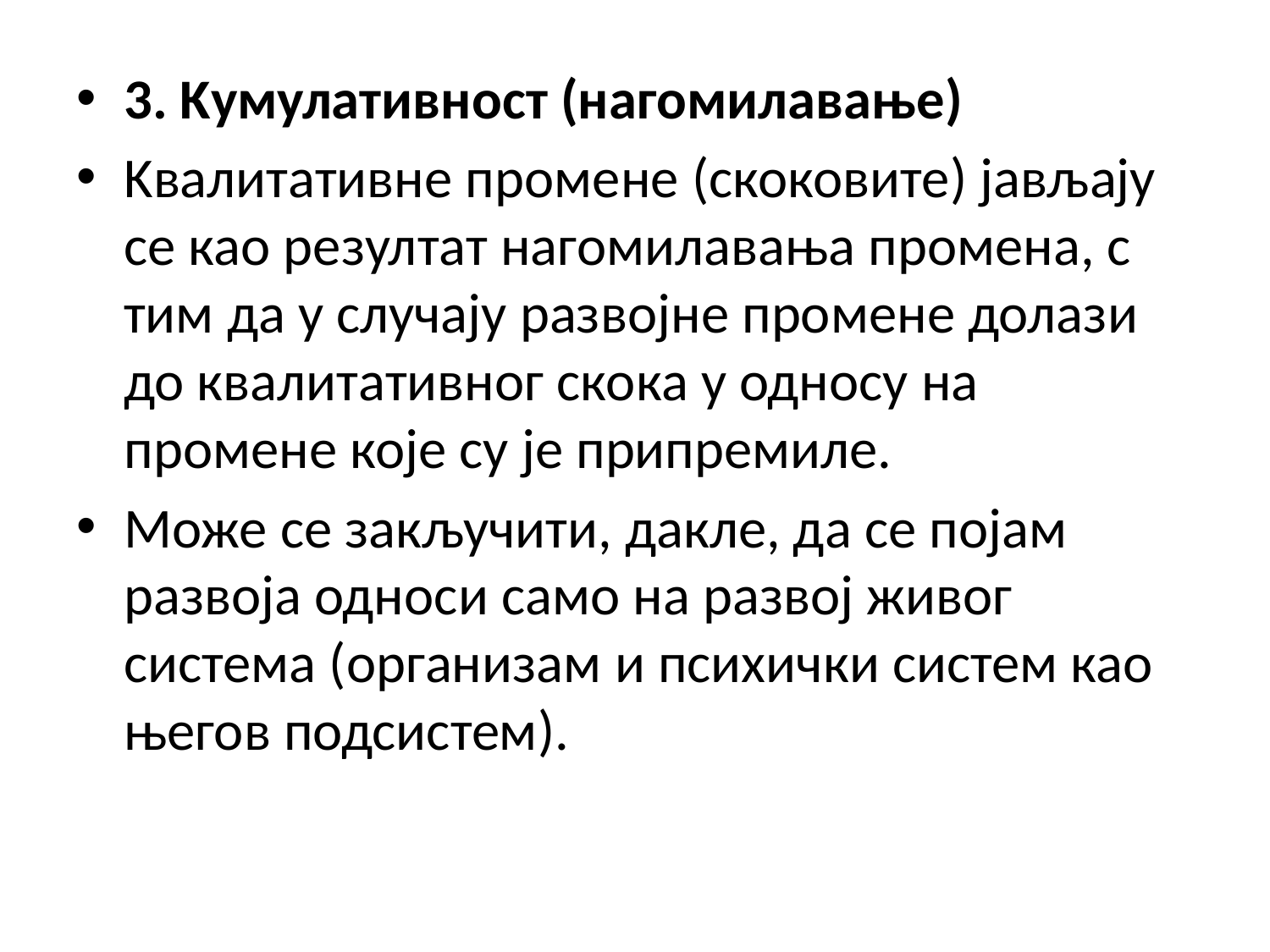

3. Kумулативност (нагомилавање)
Kвалитативне промене (скоковите) јављају се као резултат нагомилавања промена, с тим да у случају развојне промене долази до квалитативног скока у односу на промене које су је припремиле.
Може се закључити, дакле, да се појам развоја односи само на развој живог система (организам и психички систем као његов подсистем).